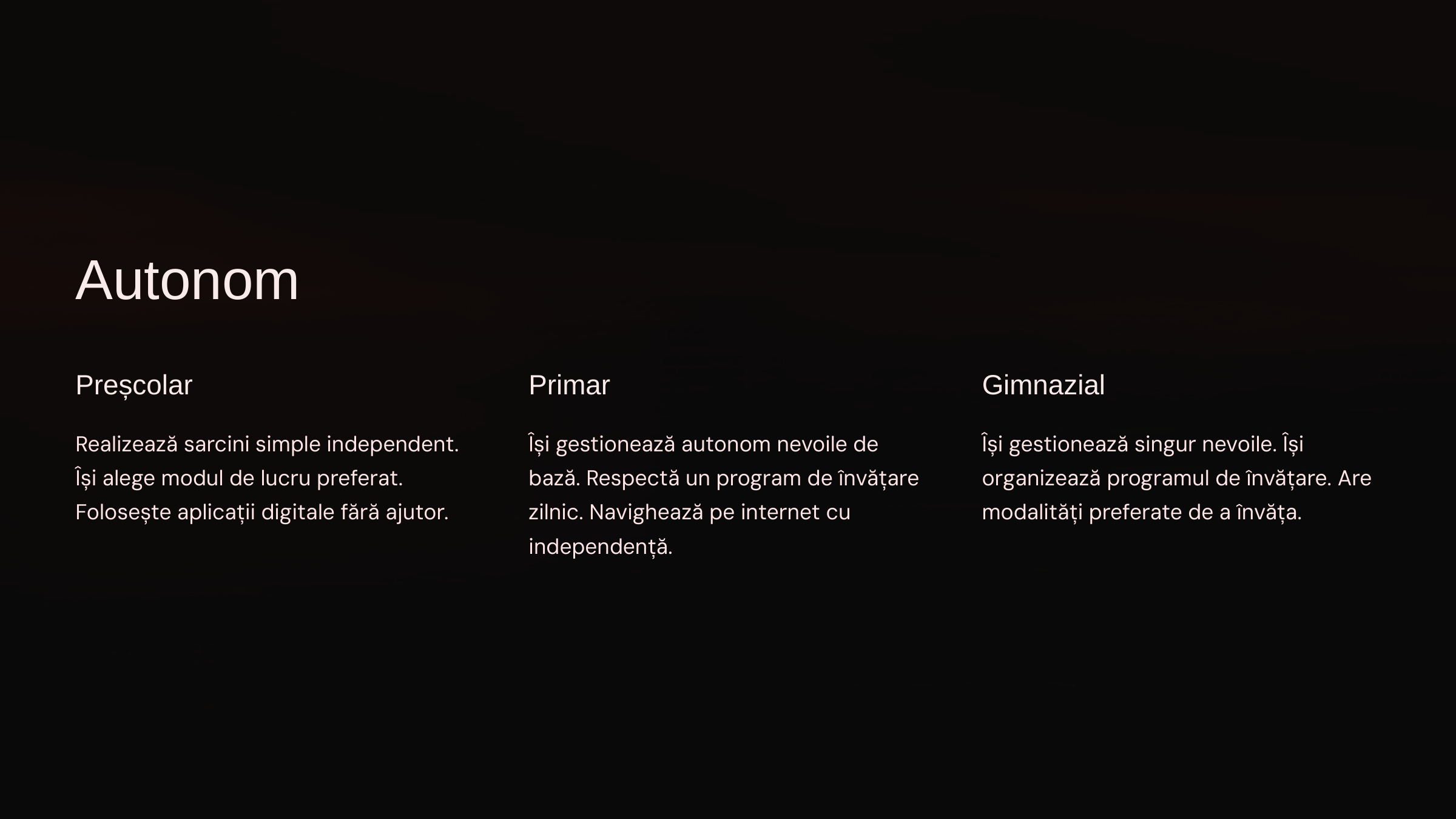

Autonom
Preșcolar
Primar
Gimnazial
Realizează sarcini simple independent. Își alege modul de lucru preferat. Folosește aplicații digitale fără ajutor.
Își gestionează autonom nevoile de bază. Respectă un program de învățare zilnic. Navighează pe internet cu independență.
Își gestionează singur nevoile. Își organizează programul de învățare. Are modalități preferate de a învăța.